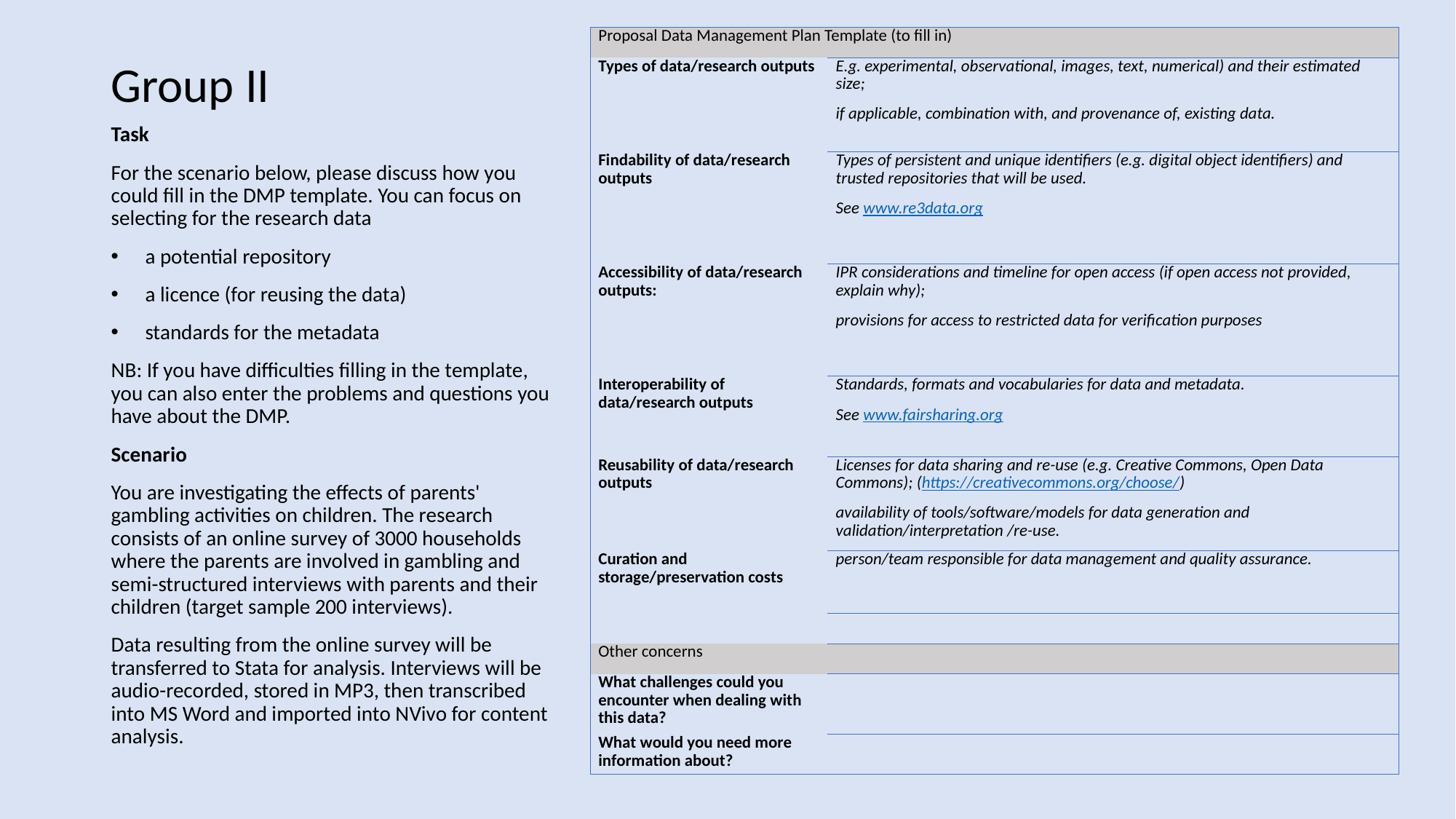

| Proposal Data Management Plan Template (to fill in) |  |
| --- | --- |
| Types of data/research outputs | E.g. experimental, observational, images, text, numerical) and their estimated size; if applicable, combination with, and provenance of, existing data. |
| Findability of data/research outputs | Types of persistent and unique identifiers (e.g. digital object identifiers) and trusted repositories that will be used. See www.re3data.org |
| Accessibility of data/research outputs: | IPR considerations and timeline for open access (if open access not provided, explain why); provisions for access to restricted data for verification purposes |
| Interoperability of data/research outputs | Standards, formats and vocabularies for data and metadata. See www.fairsharing.org |
| Reusability of data/research outputs | Licenses for data sharing and re-use (e.g. Creative Commons, Open Data Commons); (https://creativecommons.org/choose/) availability of tools/software/models for data generation and validation/interpretation /re-use. |
| Curation and storage/preservation costs | person/team responsible for data management and quality assurance. |
|  |  |
| Other concerns |  |
| What challenges could you encounter when dealing with this data? |  |
| What would you need more information about? |  |
# Group II
Task
For the scenario below, please discuss how you could fill in the DMP template. You can focus on selecting for the research data
a potential repository
a licence (for reusing the data)
standards for the metadata
NB: If you have difficulties filling in the template, you can also enter the problems and questions you have about the DMP.
Scenario
You are investigating the effects of parents' gambling activities on children. The research consists of an online survey of 3000 households where the parents are involved in gambling and semi-structured interviews with parents and their children (target sample 200 interviews).
Data resulting from the online survey will be transferred to Stata for analysis. Interviews will be audio-recorded, stored in MP3, then transcribed into MS Word and imported into NVivo for content analysis.